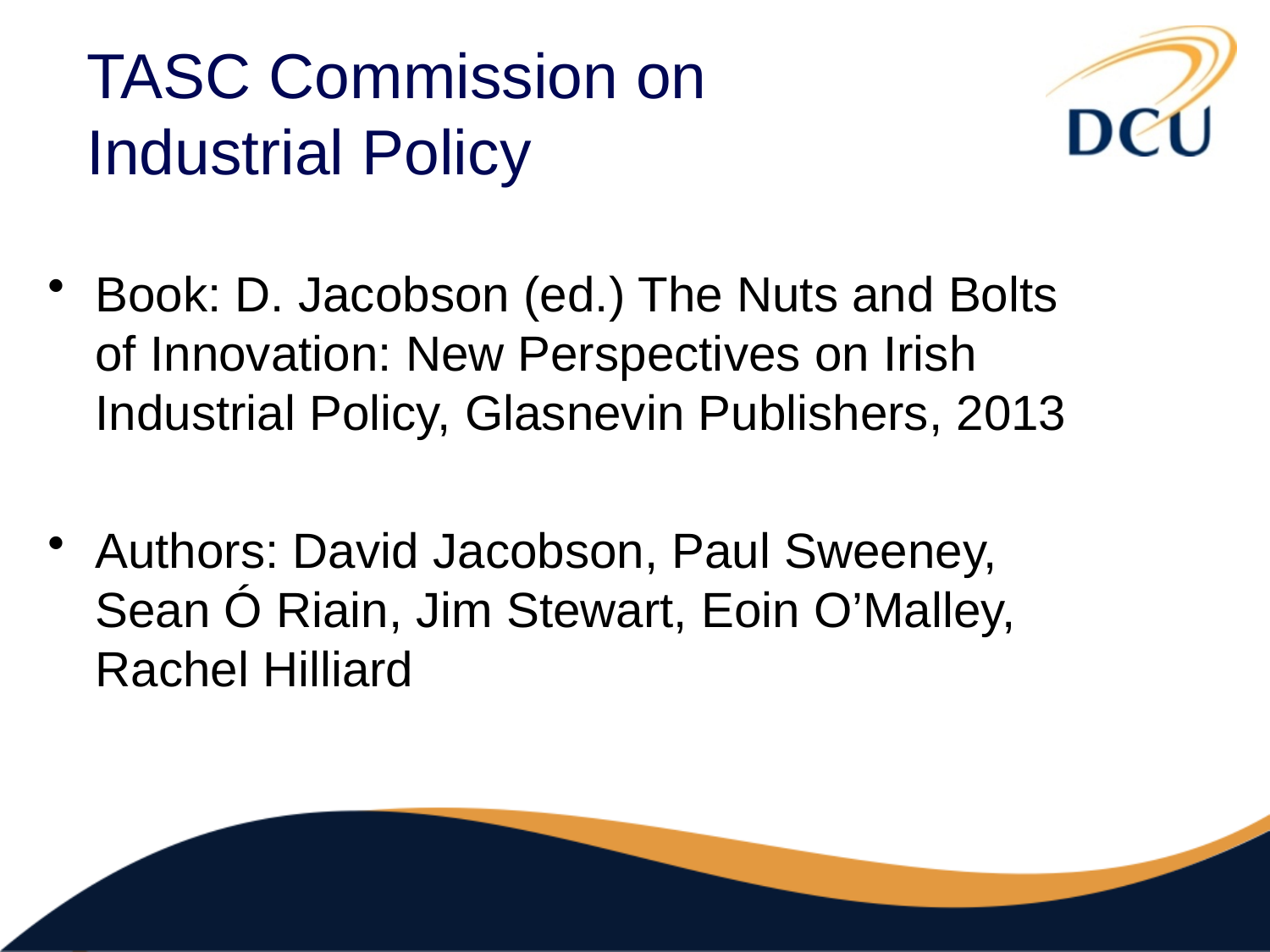

# TASC Commission on Industrial Policy
Book: D. Jacobson (ed.) The Nuts and Bolts of Innovation: New Perspectives on Irish Industrial Policy, Glasnevin Publishers, 2013

Authors: David Jacobson, Paul Sweeney, Sean Ó Riain, Jim Stewart, Eoin O’Malley, Rachel Hilliard